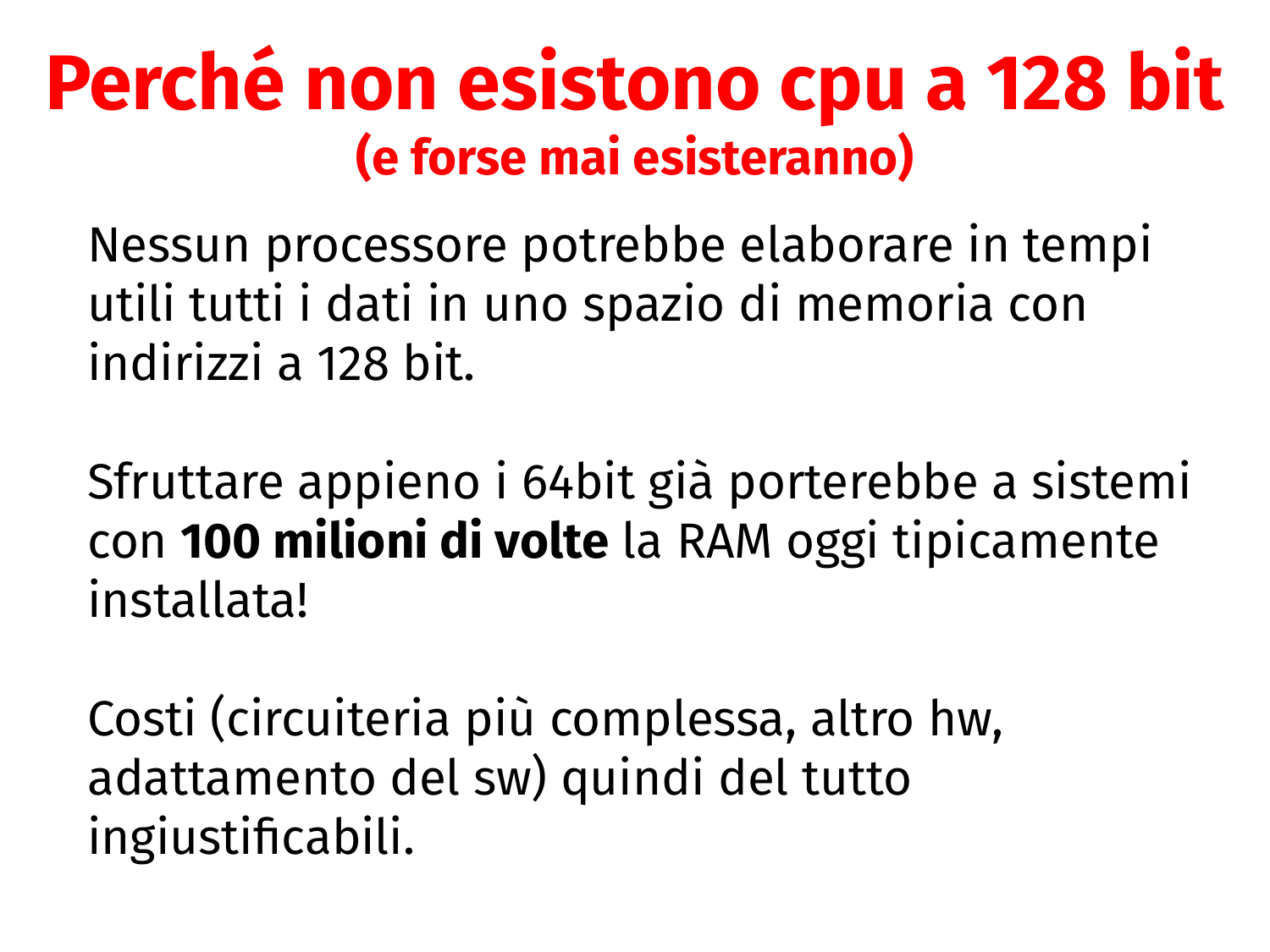

Perché non esistono cpu a 128 bit
(e forse mai esisteranno)
Nessun processore potrebbe elaborare in tempi utili tutti i dati in uno spazio di memoria con indirizzi a 128 bit.

Sfruttare appieno i 64bit già porterebbe a sistemi con 100 milioni di volte la RAM oggi tipicamente installata!

Costi (circuiteria più complessa, altro hw, adattamento del sw) quindi del tutto ingiustificabili.